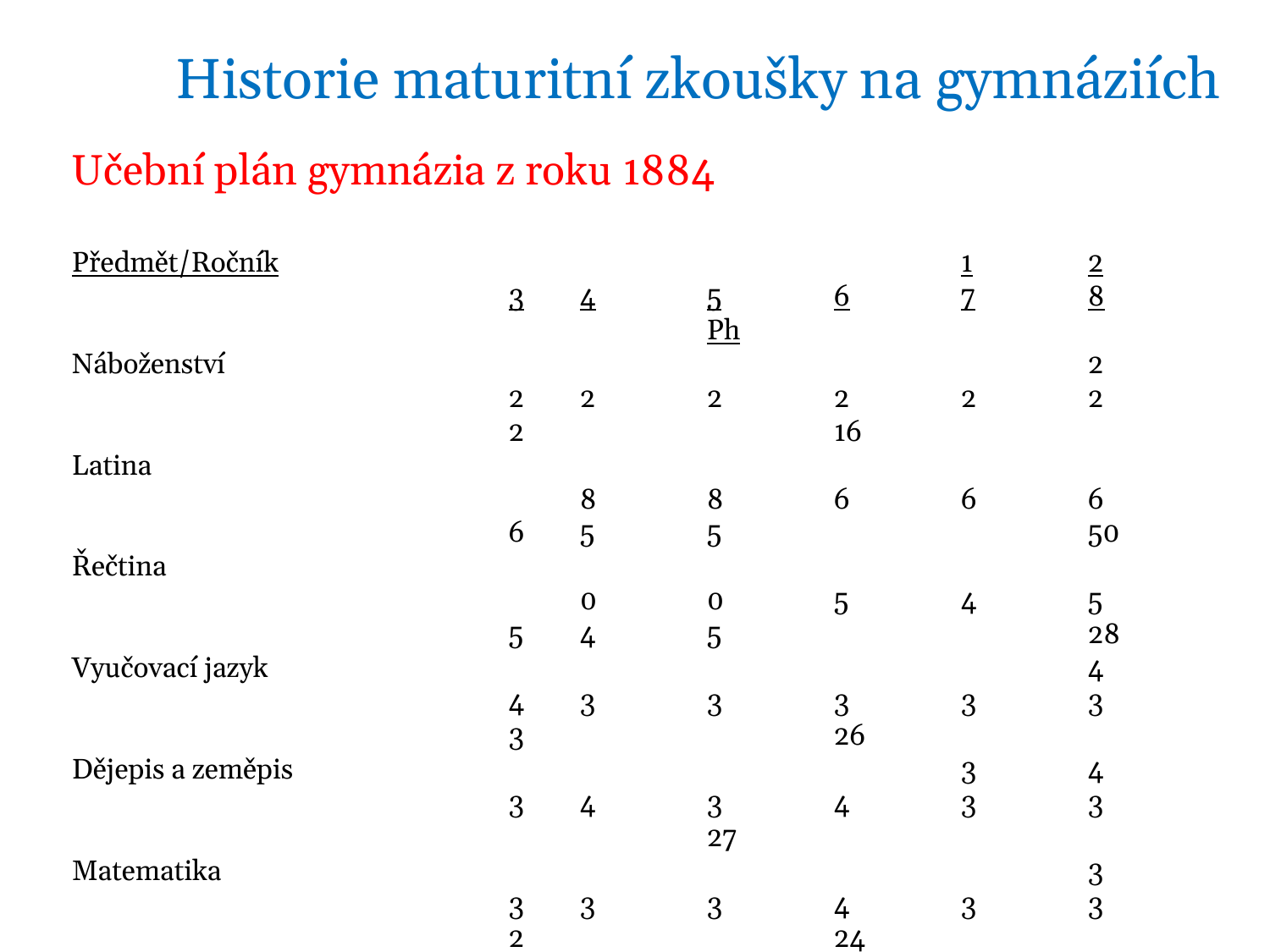

Historie maturitní zkoušky na gymnáziích
Učební plán gymnázia z roku 1884

Předmět/Ročník					1	2	3	4	5	6	7	8			Ph
Náboženství						2	2	2	2	2	2	2	2			16
Latina								8	8	6	6	6	6	5	5			50
Řečtina								0	0	5	4	5	5	4	5			28
Vyučovací jazyk						4	4	3	3	3	3	3	3			26
Dějepis a zeměpis					3	4	3	4	3	4	3	3			27
Matematika						3	3	3	3	4	3	3	2			24
Biologie							2	2	2	0	2	2	0	0			 10
Fyzika								0	0	2	3	0	0	3	3			 11
Filozofická propedeutika			0	0	0	0	0	0	2	2			  4
Celkem						      	       22   23  24   25  25   25   25   25

Zdroj: [1], strana 204